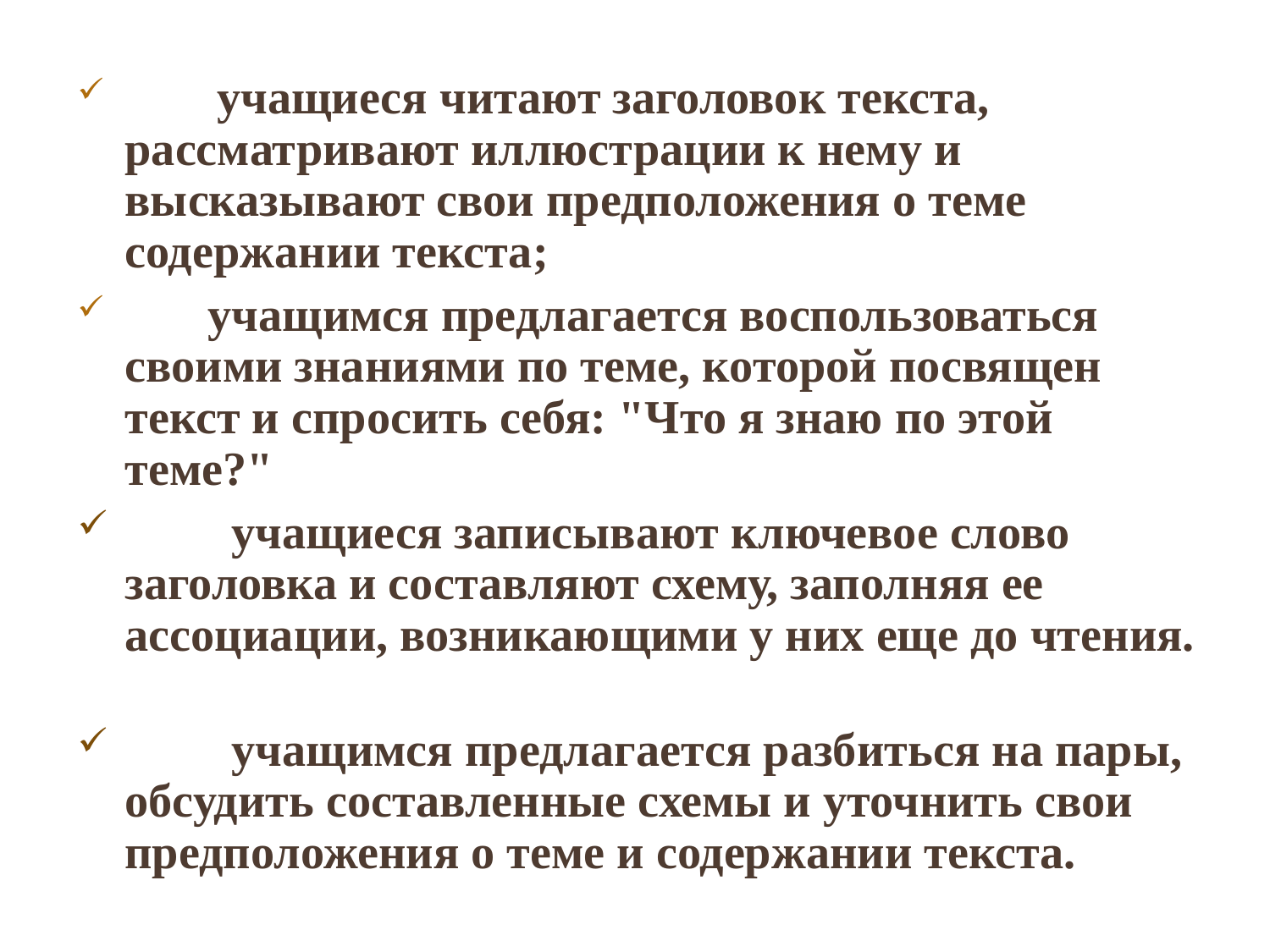

учащиеся читают заголовок текста, рассматривают иллюстрации к нему и высказывают свои предположения о теме содержании текста;
       учащимся предлагается воспользоваться своими знаниями по теме, которой посвящен текст и спросить себя: "Что я знаю по этой теме?"
         учащиеся записывают ключевое слово заголовка и составляют схему, заполняя ее ассоциации, возникающими у них еще до чтения.
         учащимся предлагается разбиться на пары, обсудить составленные схемы и уточнить свои предположения о теме и содержании текста.